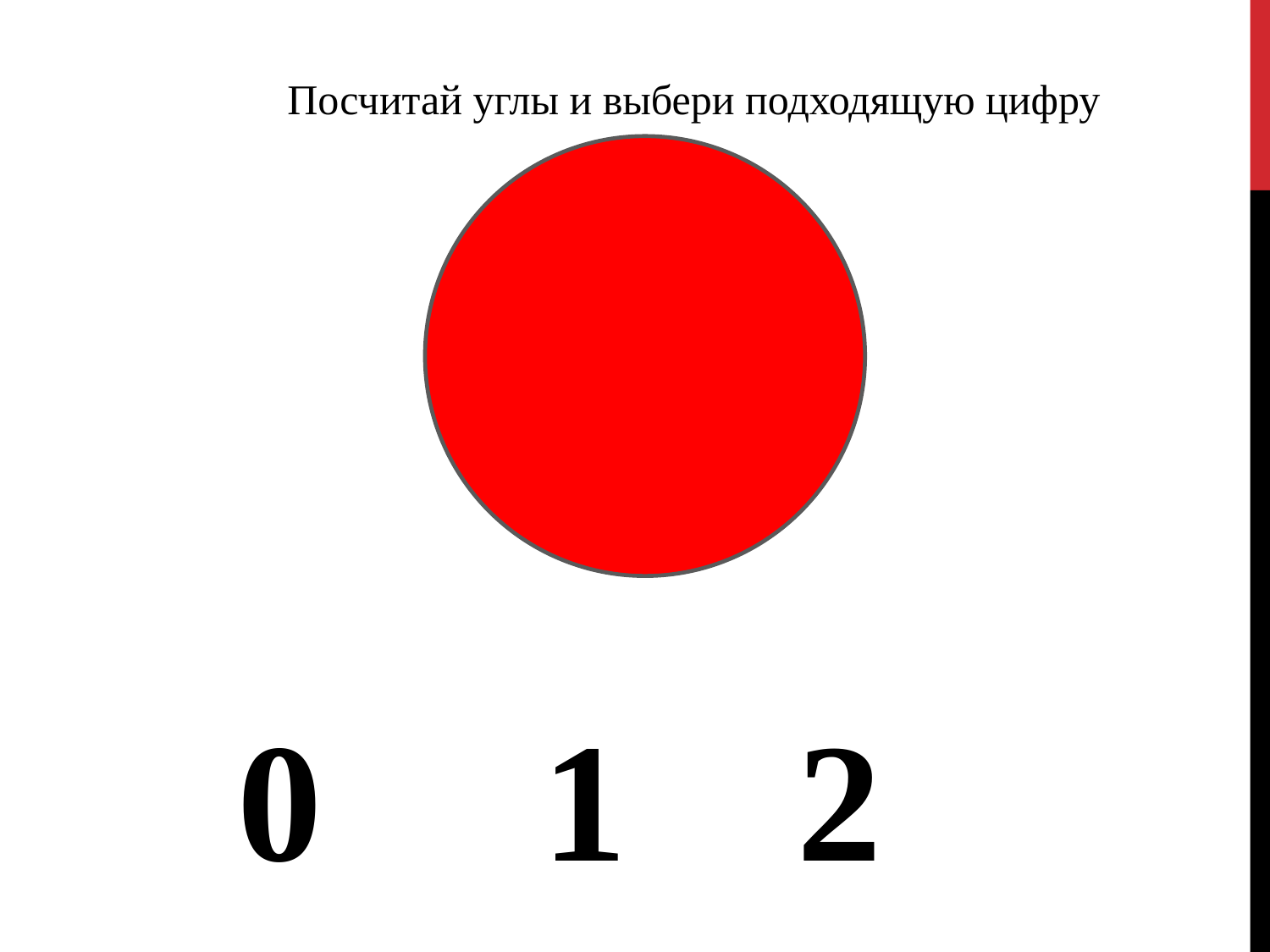

Посчитай углы и выбери подходящую цифру

0
1
2